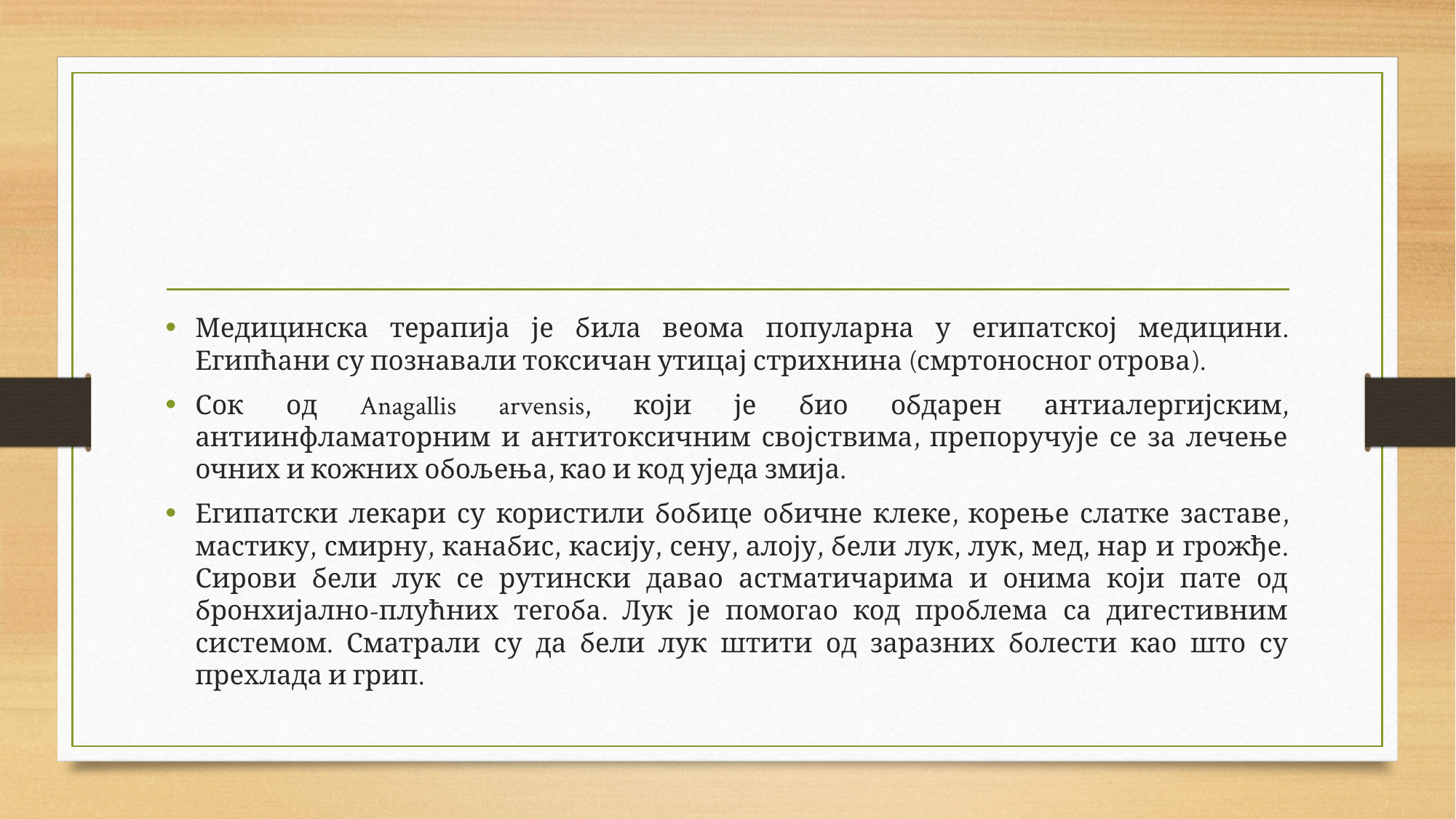

Медицинска терапија је била веома популарна у египатској медицини. Египћани су познавали токсичан утицај стрихнина (смртоносног отрова).
Сок од Anagallis arvensis, који је био обдарен антиалергијским, антиинфламаторним и антитоксичним својствима, препоручује се за лечење очних и кожних обољења, као и код уједа змија.
Египатски лекари су користили бобице обичне клеке, корење слатке заставе, мастику, смирну, канабис, касију, сену, алоју, бели лук, лук, мед, нар и грожђе. Сирови бели лук се рутински давао астматичарима и онима који пате од бронхијално-плућних тегоба. Лук је помогао код проблема са дигестивним системом. Сматрали су да бели лук штити од заразних болести као што су прехлада и грип.